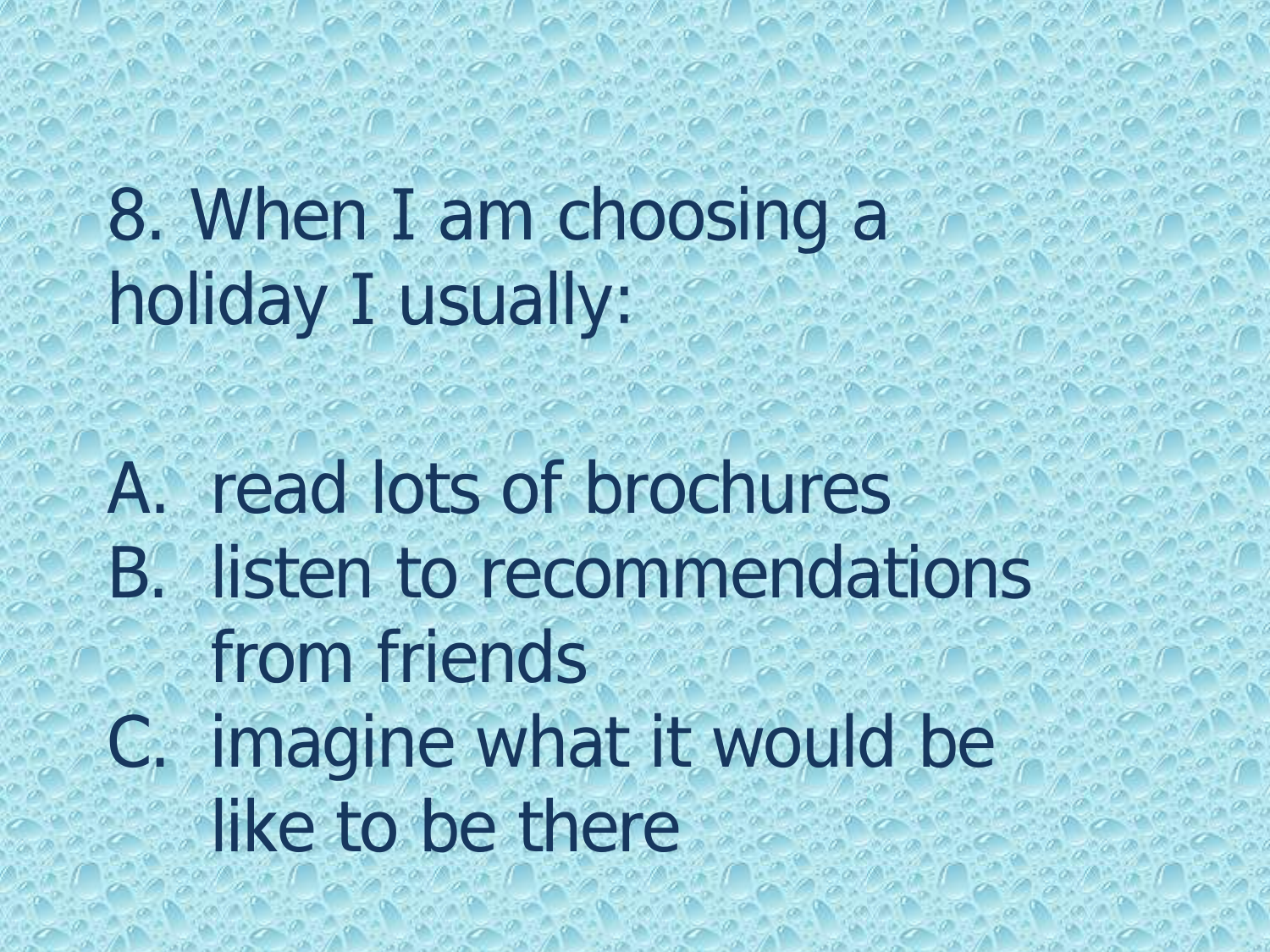

8. When I am choosing a holiday I usually:

read lots of brochures
listen to recommendations from friends
imagine what it would be like to be there